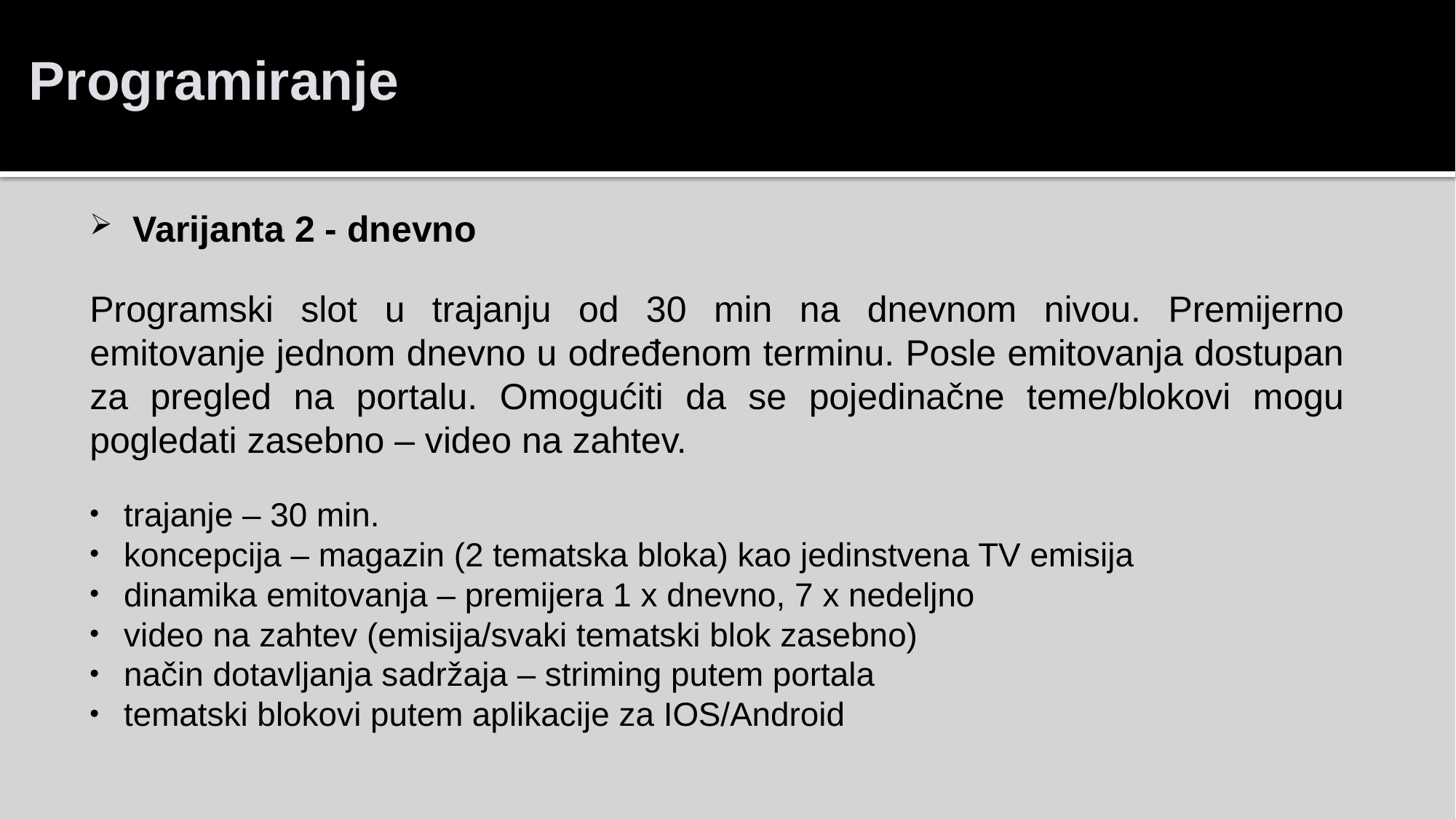

Programiranje

Varijanta 2 - dnevno

Programski slot u trajanju od 30 min na dnevnom nivou. Premijerno emitovanje jednom dnevno u određenom terminu. Posle emitovanja dostupan za pregled na portalu. Omogućiti da se pojedinačne teme/blokovi mogu pogledati zasebno – video na zahtev.

trajanje – 30 min.
koncepcija – magazin (2 tematska bloka) kao jedinstvena TV emisija
dinamika emitovanja – premijera 1 x dnevno, 7 x nedeljno
video na zahtev (emisija/svaki tematski blok zasebno)
način dotavljanja sadržaja – striming putem portala
tematski blokovi putem aplikacije za IOS/Android